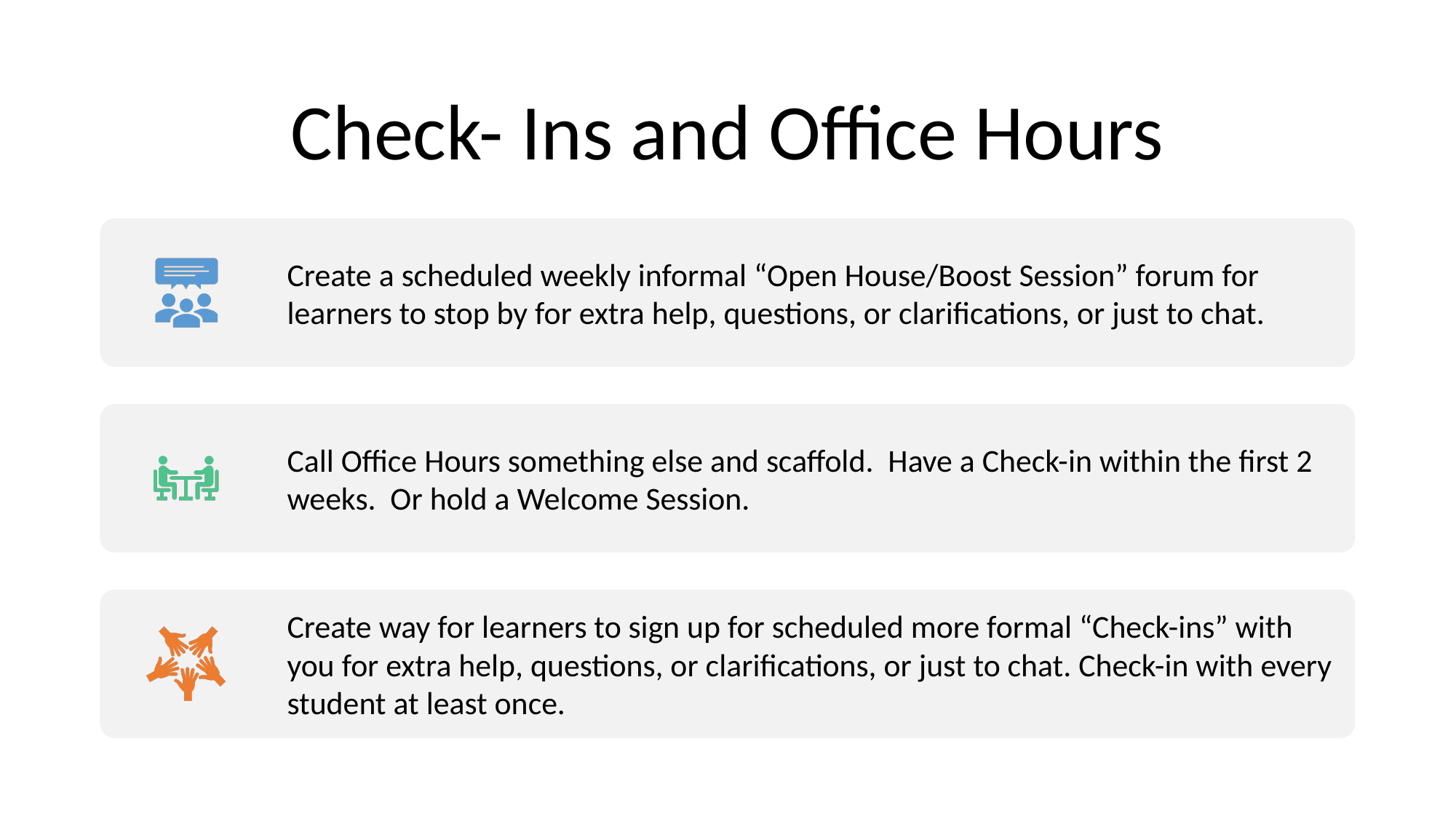

# Check- Ins and Office Hours
Create a scheduled weekly informal “Open House/Boost Session” forum for learners to stop by for extra help, questions, or clarifications, or just to chat.
Call Office Hours something else and scaffold.  Have a Check-in within the first 2 weeks.  Or hold a Welcome Session.
Create way for learners to sign up for scheduled more formal “Check-ins” with you for extra help, questions, or clarifications, or just to chat. Check-in with every student at least once.